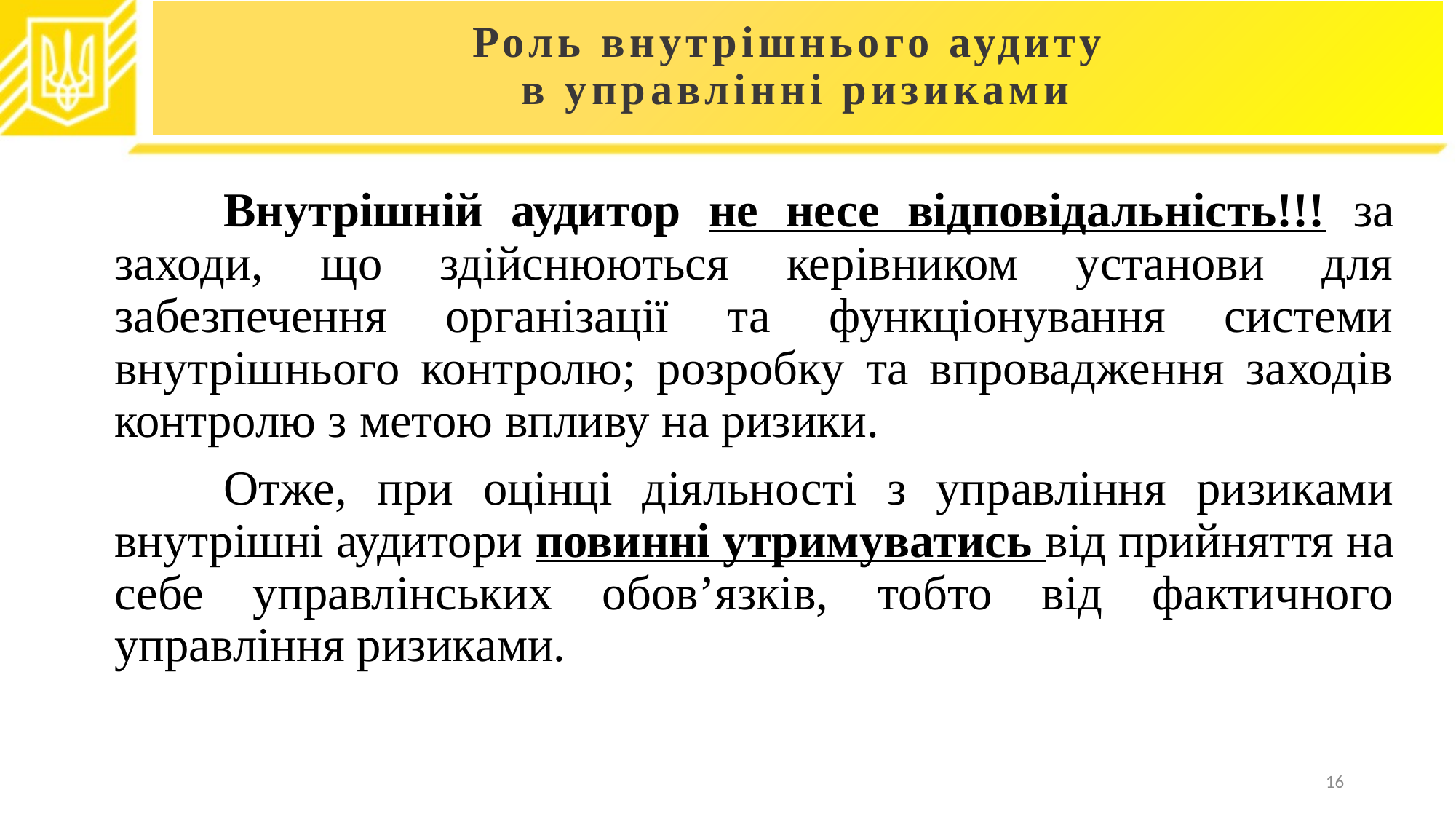

# Роль внутрішнього аудиту в управлінні ризиками
	Внутрішній аудитор не несе відповідальність!!! за заходи, що здійснюються керівником установи для забезпечення організації та функціонування системи внутрішнього контролю; розробку та впровадження заходів контролю з метою впливу на ризики.
	Отже, при оцінці діяльності з управління ризиками внутрішні аудитори повинні утримуватись від прийняття на себе управлінських обов’язків, тобто від фактичного управління ризиками.
16